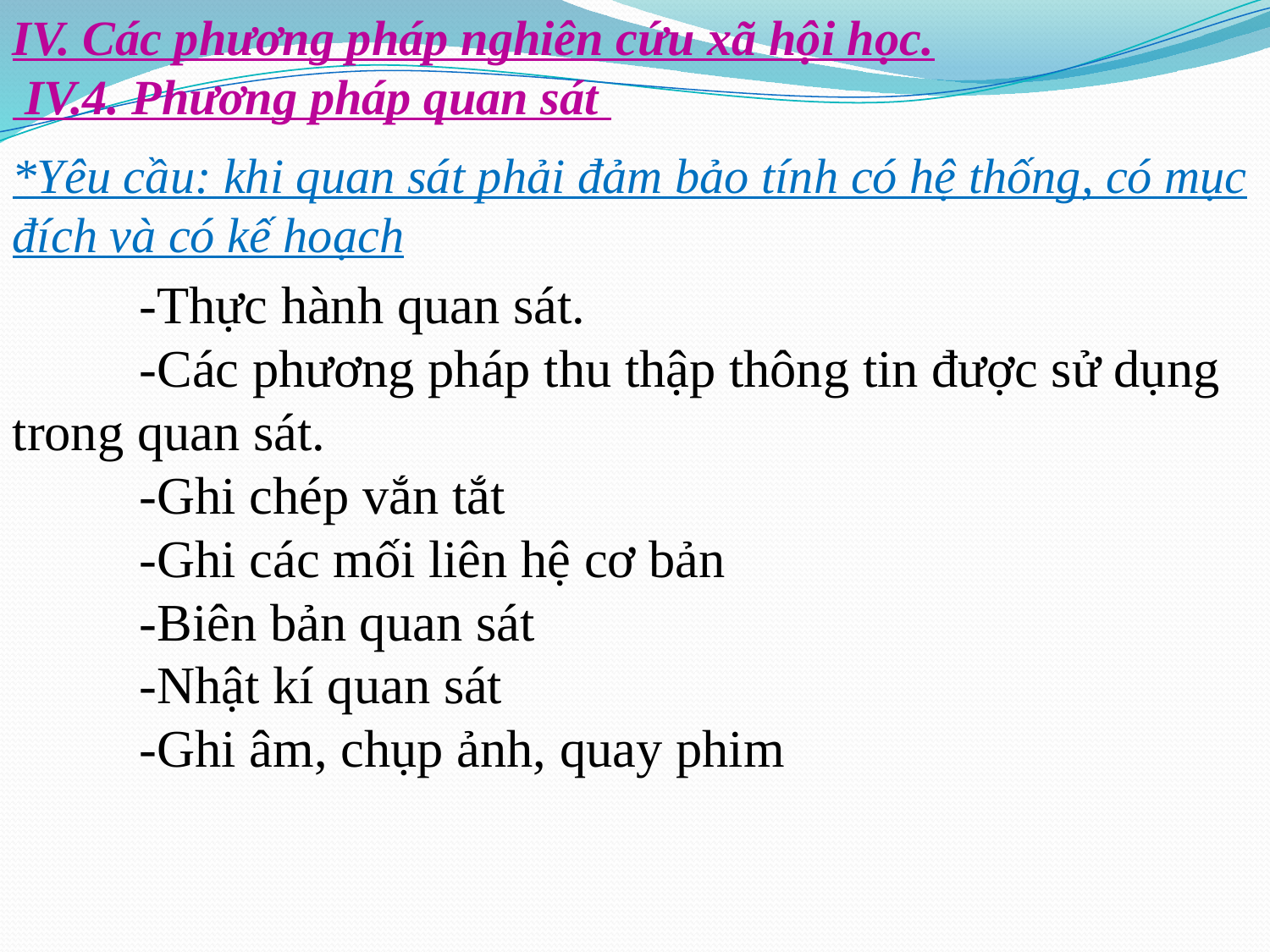

IV. Các phương pháp nghiên cứu xã hội học.
 IV.4. Phương pháp quan sát
*Yêu cầu: khi quan sát phải đảm bảo tính có hệ thống, có mục đích và có kế hoạch
	-Thực hành quan sát.
	-Các phương pháp thu thập thông tin được sử dụng trong quan sát.
	-Ghi chép vắn tắt
	-Ghi các mối liên hệ cơ bản
	-Biên bản quan sát
	-Nhật kí quan sát
	-Ghi âm, chụp ảnh, quay phim